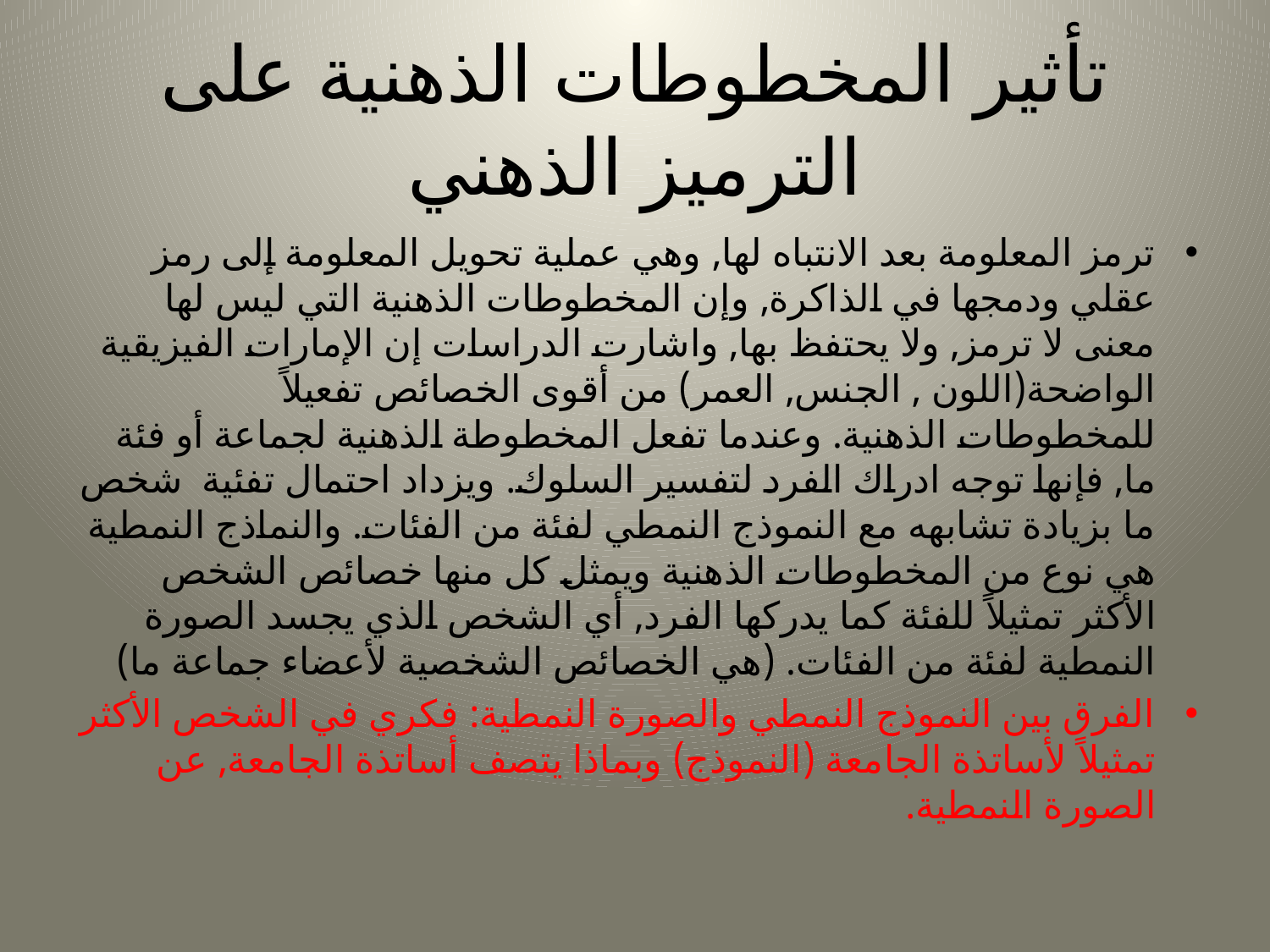

# تأثير المخطوطات الذهنية على الترميز الذهني
ترمز المعلومة بعد الانتباه لها, وهي عملية تحويل المعلومة إلى رمز عقلي ودمجها في الذاكرة, وإن المخطوطات الذهنية التي ليس لها معنى لا ترمز, ولا يحتفظ بها, واشارت الدراسات إن الإمارات الفيزيقية الواضحة(اللون , الجنس, العمر) من أقوى الخصائص تفعيلاً للمخطوطات الذهنية. وعندما تفعل المخطوطة الذهنية لجماعة أو فئة ما, فإنها توجه ادراك الفرد لتفسير السلوك. ويزداد احتمال تفئية  شخص ما بزيادة تشابهه مع النموذج النمطي لفئة من الفئات. والنماذج النمطية هي نوع من المخطوطات الذهنية ويمثل كل منها خصائص الشخص الأكثر تمثيلاً للفئة كما يدركها الفرد, أي الشخص الذي يجسد الصورة النمطية لفئة من الفئات. (هي الخصائص الشخصية لأعضاء جماعة ما)
الفرق بين النموذج النمطي والصورة النمطية: فكري في الشخص الأكثر تمثيلاً لأساتذة الجامعة (النموذج) وبماذا يتصف أساتذة الجامعة, عن الصورة النمطية.